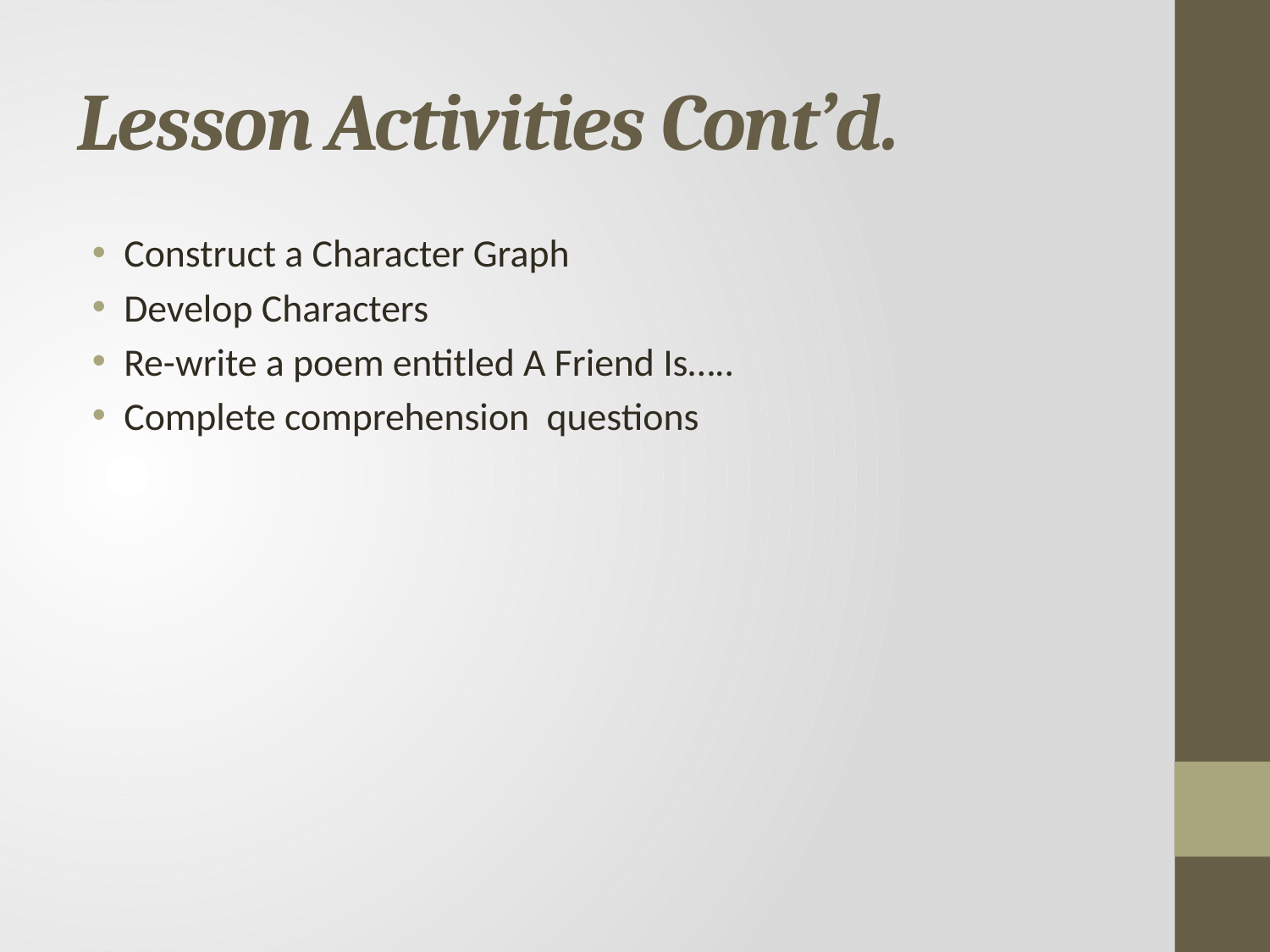

# Lesson Activities Cont’d.
Construct a Character Graph
Develop Characters
Re-write a poem entitled A Friend Is…..
Complete comprehension  questions